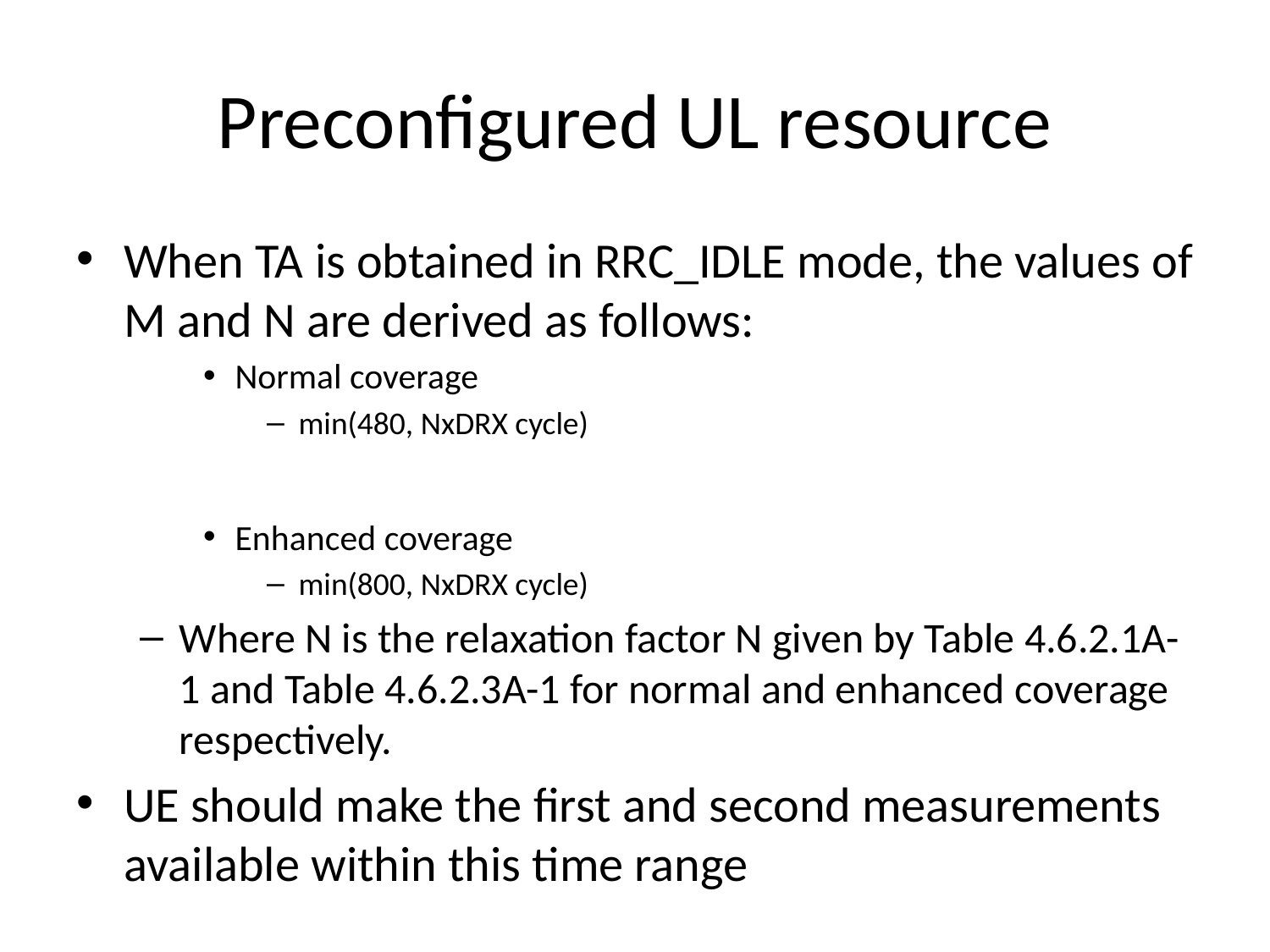

# Preconfigured UL resource
When TA is obtained in RRC_IDLE mode, the values of M and N are derived as follows:
Normal coverage
min(480, NxDRX cycle)

Enhanced coverage
min(800, NxDRX cycle)
Where N is the relaxation factor N given by Table 4.6.2.1A-1 and Table 4.6.2.3A-1 for normal and enhanced coverage respectively.
UE should make the first and second measurements available within this time range